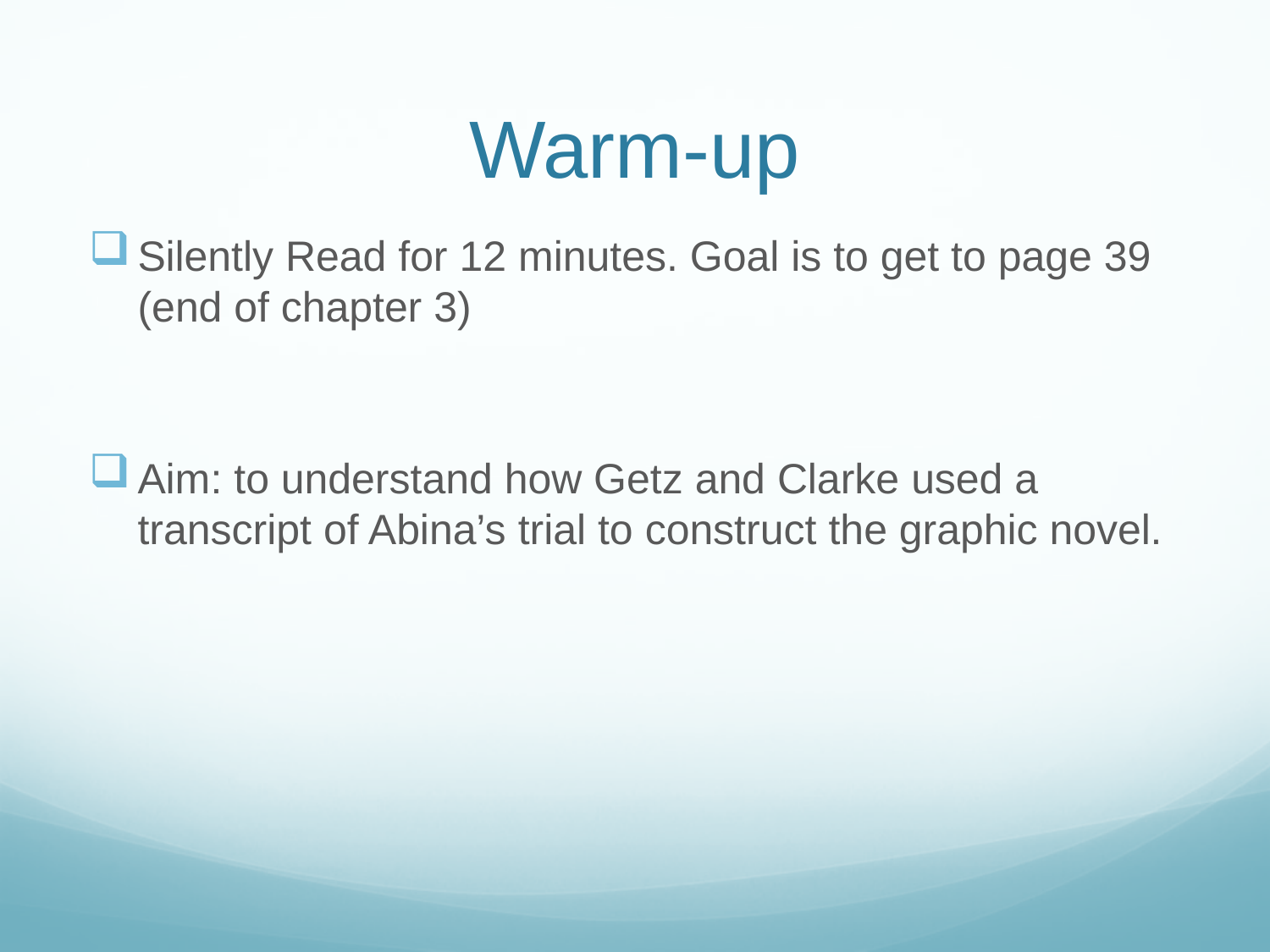

# Warm-up
Silently Read for 12 minutes. Goal is to get to page 39 (end of chapter 3)

Aim: to understand how Getz and Clarke used a transcript of Abina’s trial to construct the graphic novel.